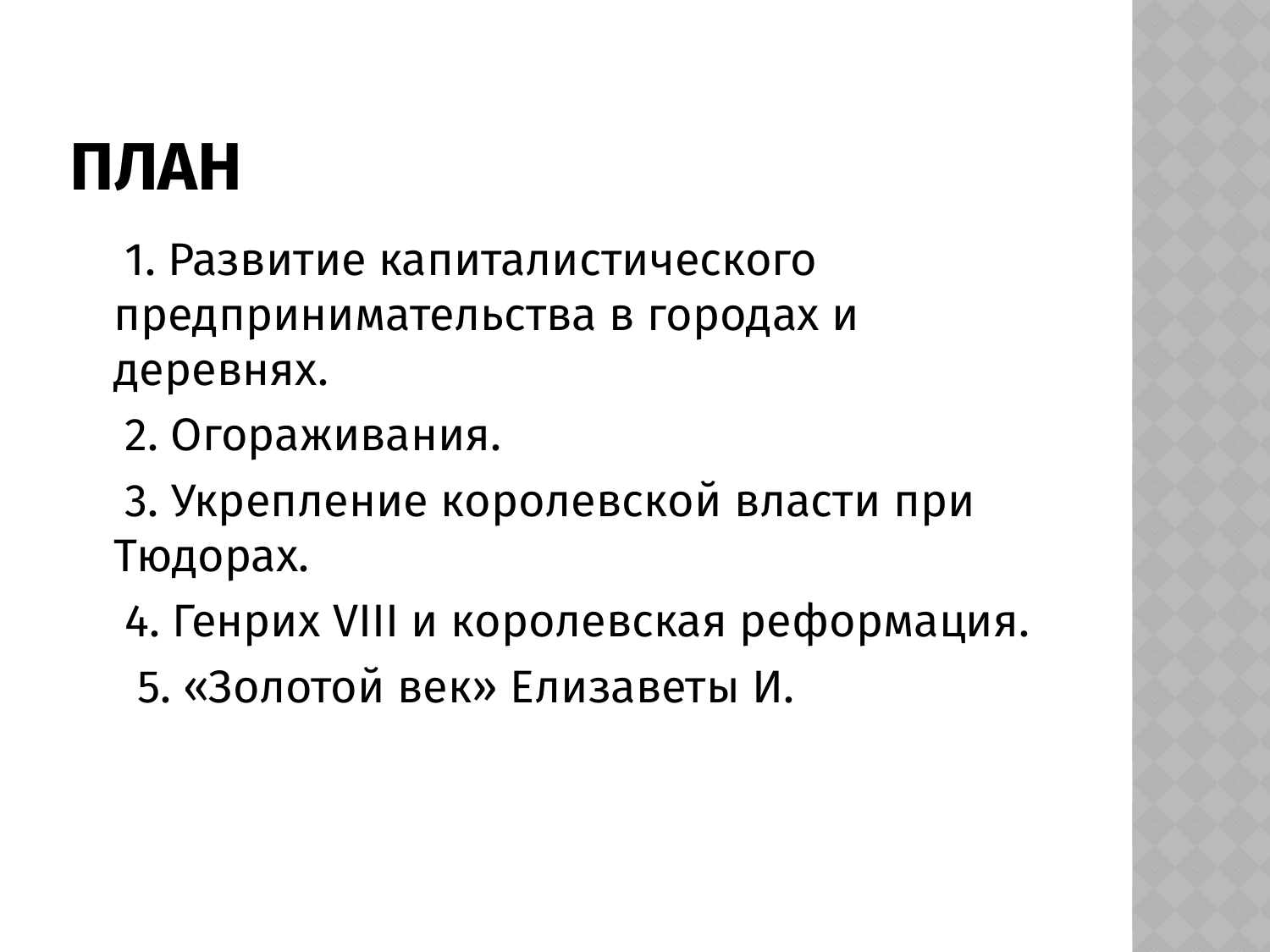

# План
    1. Развитие капиталистического предпринимательства в городах и деревнях.
    2. Огораживания.
    3. Укрепление королевской власти при Тюдорах.
    4. Генрих VIII и королевская реформация.
     5. «Золотой век» Елизаветы И.